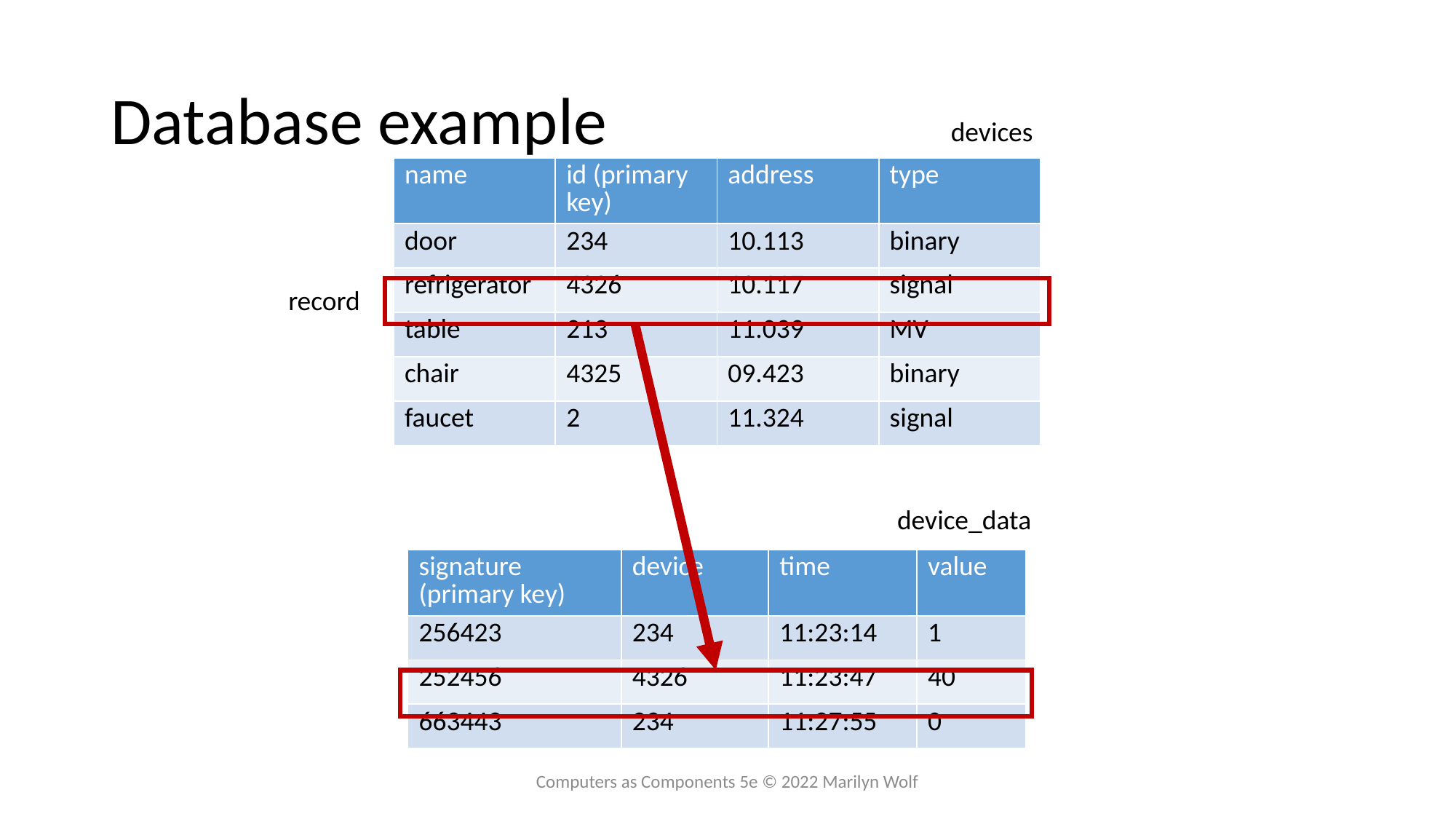

# Database example
devices
| name | id (primary key) | address | type |
| --- | --- | --- | --- |
| door | 234 | 10.113 | binary |
| refrigerator | 4326 | 10.117 | signal |
| table | 213 | 11.039 | MV |
| chair | 4325 | 09.423 | binary |
| faucet | 2 | 11.324 | signal |
record

device_data
| signature (primary key) | device | time | value |
| --- | --- | --- | --- |
| 256423 | 234 | 11:23:14 | 1 |
| 252456 | 4326 | 11:23:47 | 40 |
| 663443 | 234 | 11:27:55 | 0 |

Computers as Components 5e © 2022 Marilyn Wolf